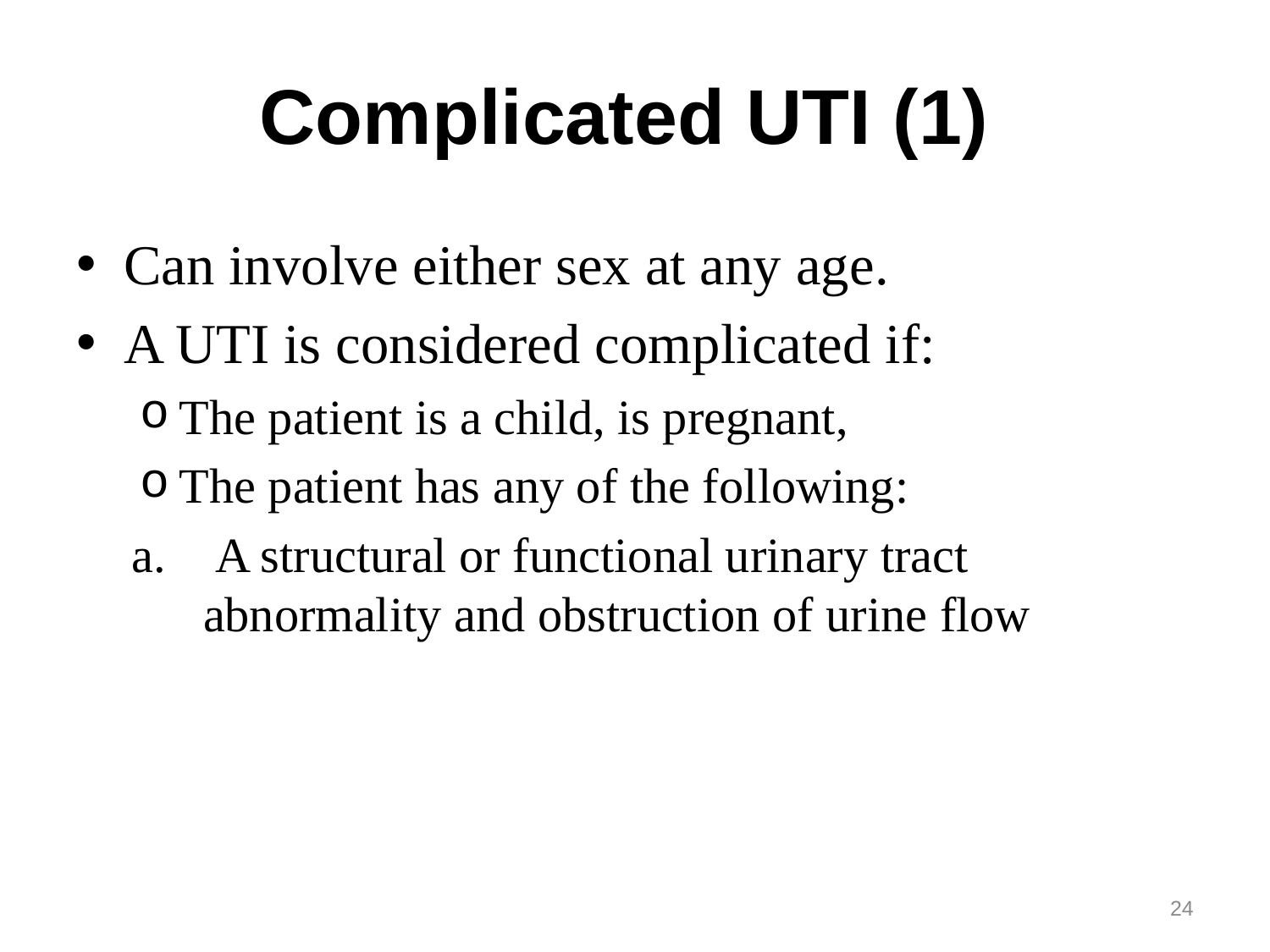

# Complicated UTI (1)
Can involve either sex at any age.
A UTI is considered complicated if:
The patient is a child, is pregnant,
The patient has any of the following:
 A structural or functional urinary tract abnormality and obstruction of urine flow
24